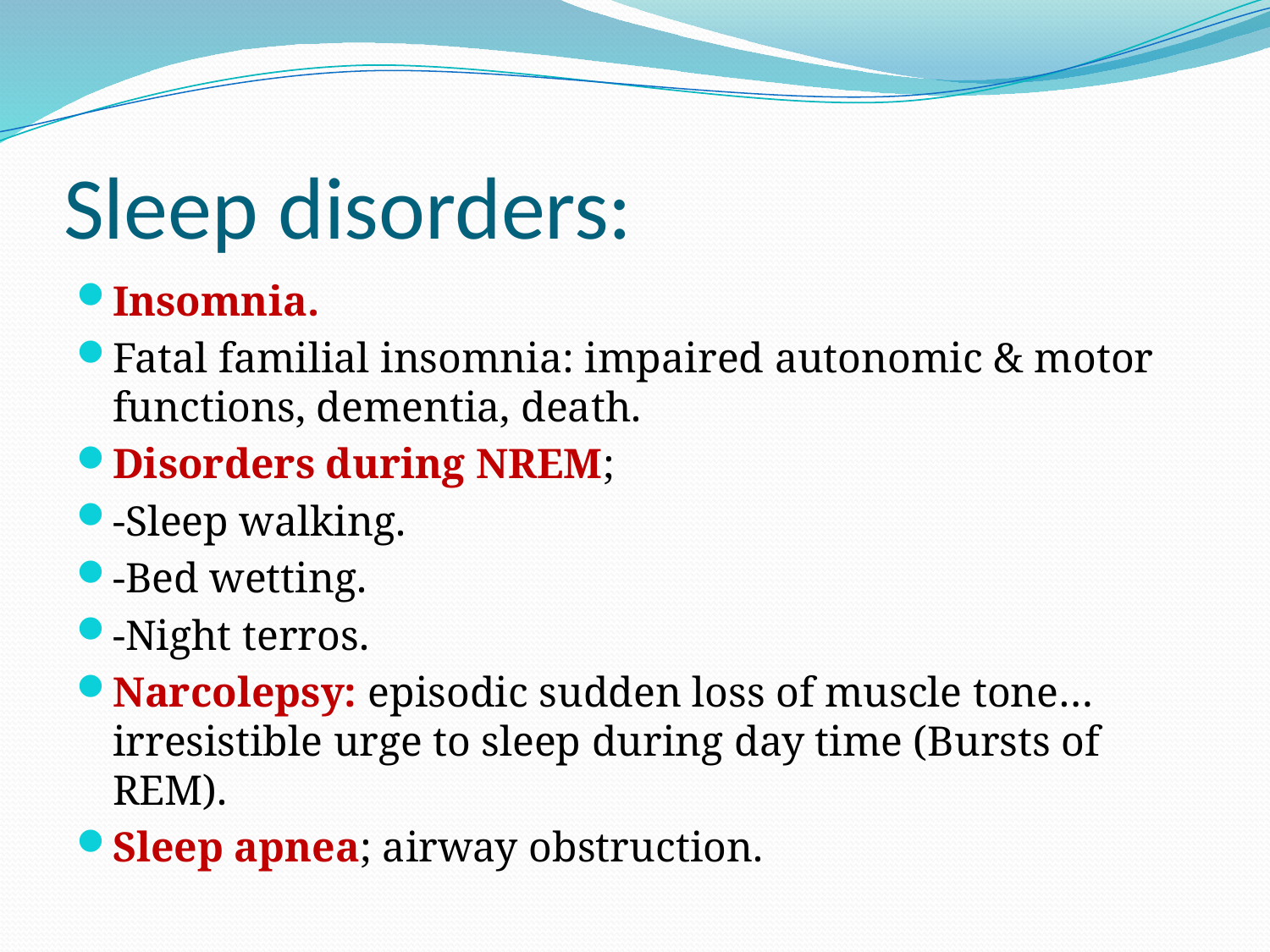

# Sleep disorders:
Insomnia.
Fatal familial insomnia: impaired autonomic & motor functions, dementia, death.
Disorders during NREM;
-Sleep walking.
-Bed wetting.
-Night terros.
Narcolepsy: episodic sudden loss of muscle tone… irresistible urge to sleep during day time (Bursts of REM).
Sleep apnea; airway obstruction.